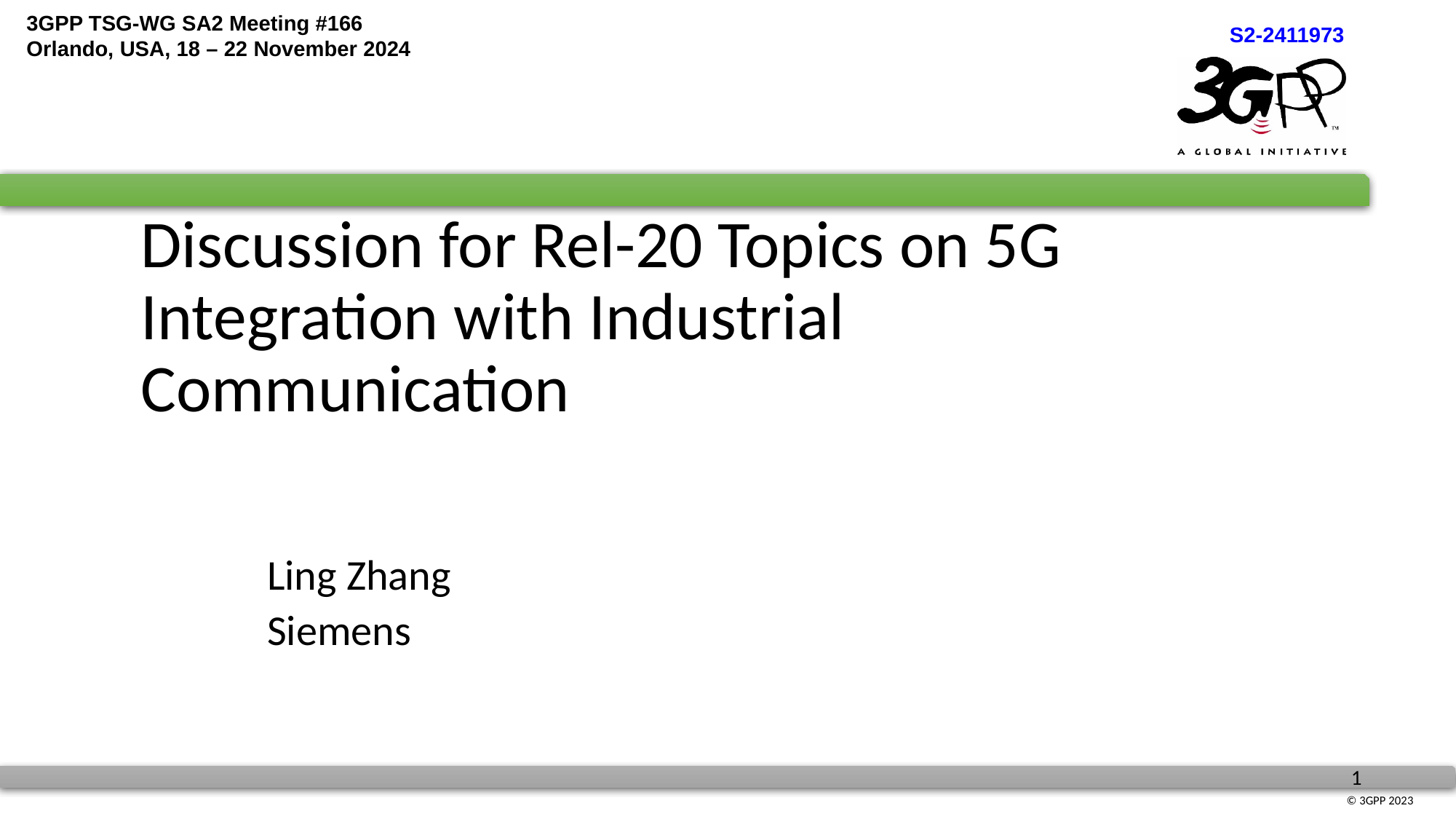

# Discussion for Rel-20 Topics on 5G Integration with Industrial Communication
Ling Zhang
Siemens